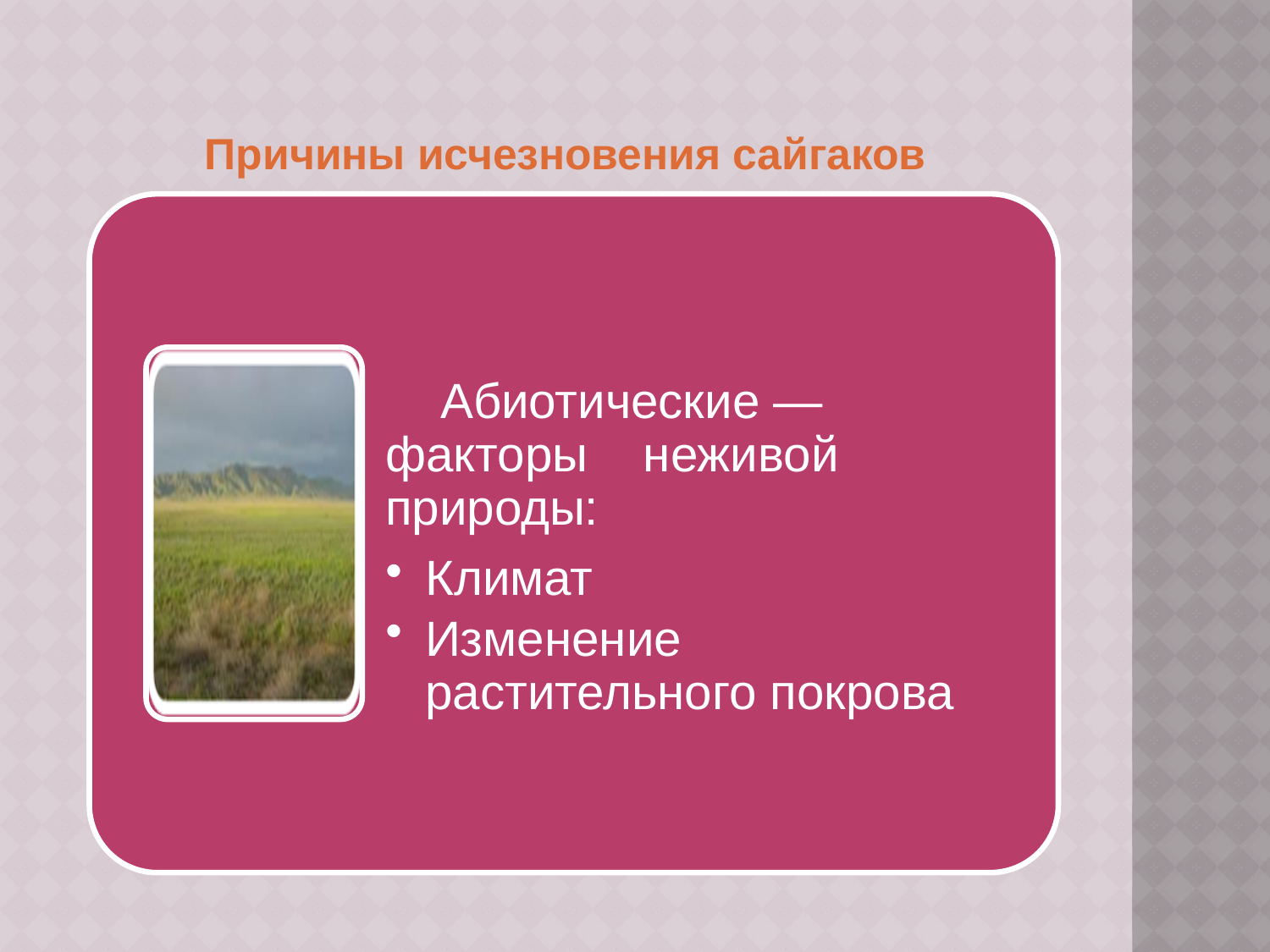

# Причины исчезновения сайгаков

    Абиотические — факторы    неживой природы:
Климат
Изменение растительного покрова